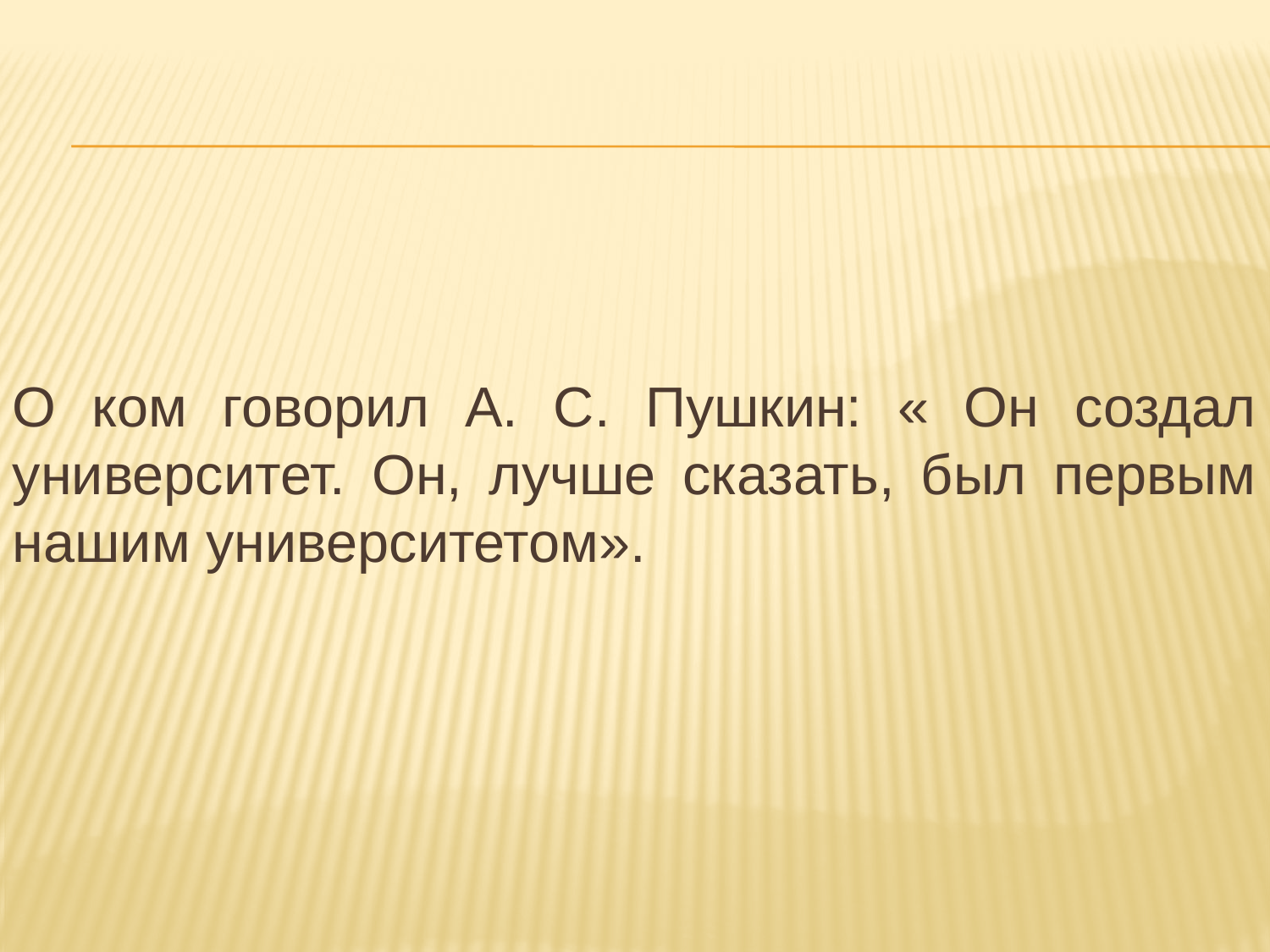

О ком говорил А. С. Пушкин: « Он создал университет. Он, лучше сказать, был первым нашим университетом».